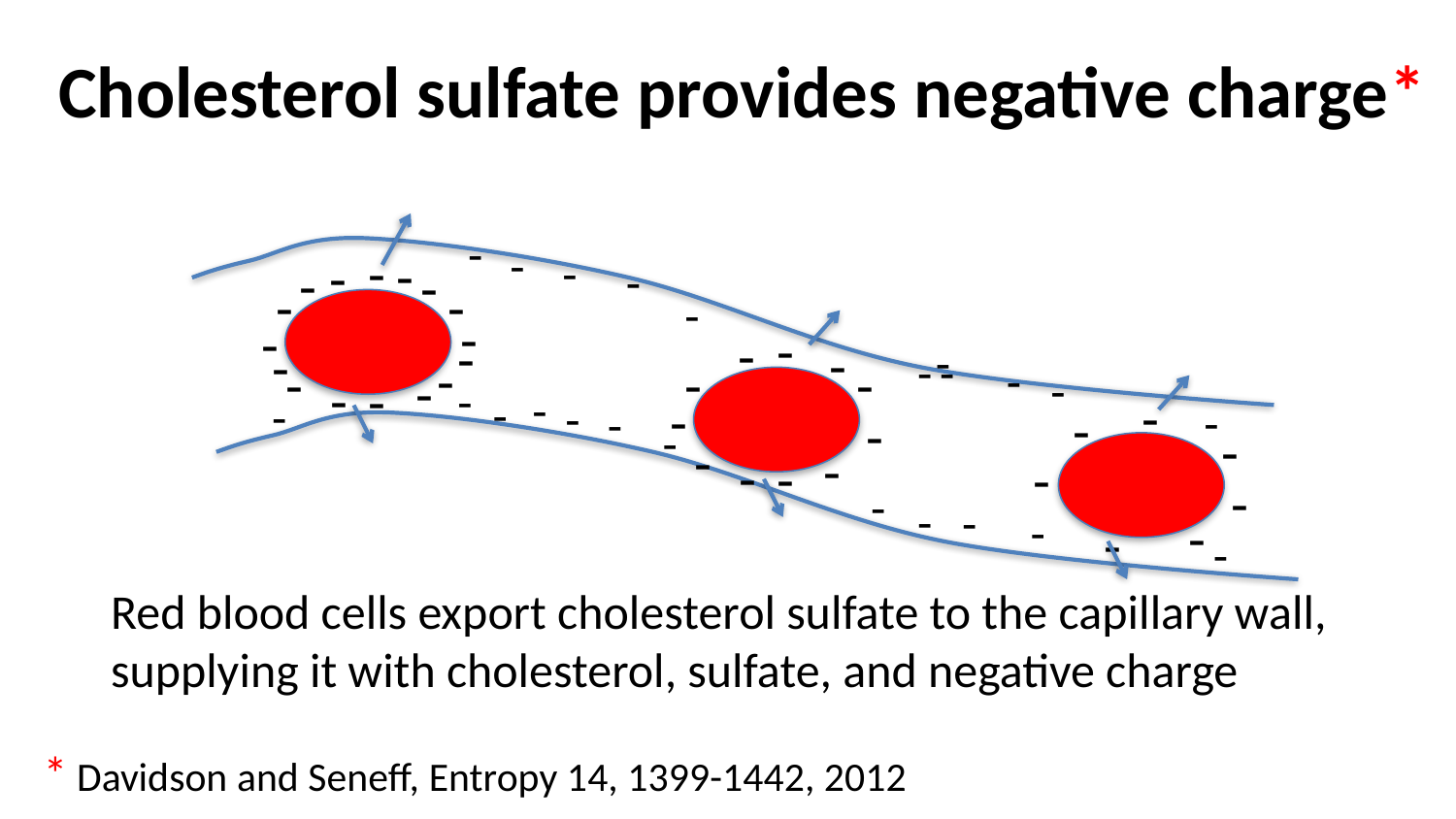

# Cholesterol sulfate provides negative charge*
-
-
-
-
-
-
-

-
-
-
-
-
-
-
-
-

-
-
-
-
-

-
-
-
-
-

-
-

-
-
-
-
-
-
-
-
-
-
-
-
-
-
-
-
-
-
-
-
-
-
-
-
-
-
-
-
-
Red blood cells export cholesterol sulfate to the capillary wall, supplying it with cholesterol, sulfate, and negative charge
* Davidson and Seneff, Entropy 14, 1399-1442, 2012